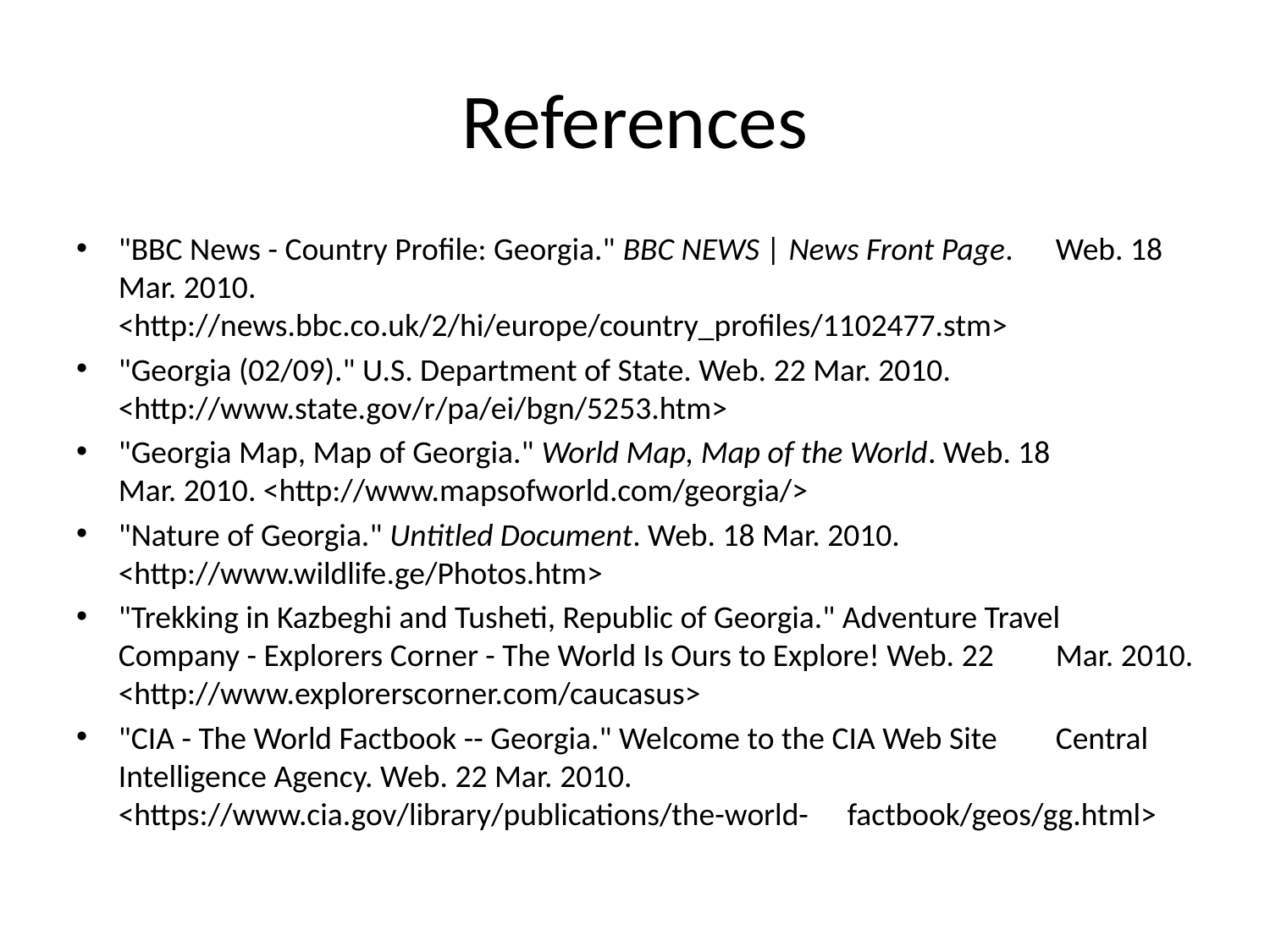

# References
"BBC News - Country Profile: Georgia." BBC NEWS | News Front Page. 	Web. 18 Mar. 2010. 	<http://news.bbc.co.uk/2/hi/europe/country_profiles/1102477.stm>
"Georgia (02/09)." U.S. Department of State. Web. 22 Mar. 2010. 	<http://www.state.gov/r/pa/ei/bgn/5253.htm>
"Georgia Map, Map of Georgia." World Map, Map of the World. Web. 18 	Mar. 2010. <http://www.mapsofworld.com/georgia/>
"Nature of Georgia." Untitled Document. Web. 18 Mar. 2010. 	<http://www.wildlife.ge/Photos.htm>
"Trekking in Kazbeghi and Tusheti, Republic of Georgia." Adventure Travel 	Company - Explorers Corner - The World Is Ours to Explore! Web. 22 	Mar. 2010. <http://www.explorerscorner.com/caucasus>
"CIA - The World Factbook -- Georgia." Welcome to the CIA Web Site 	Central Intelligence Agency. Web. 22 Mar. 2010. 	<https://www.cia.gov/library/publications/the-world-	factbook/geos/gg.html>